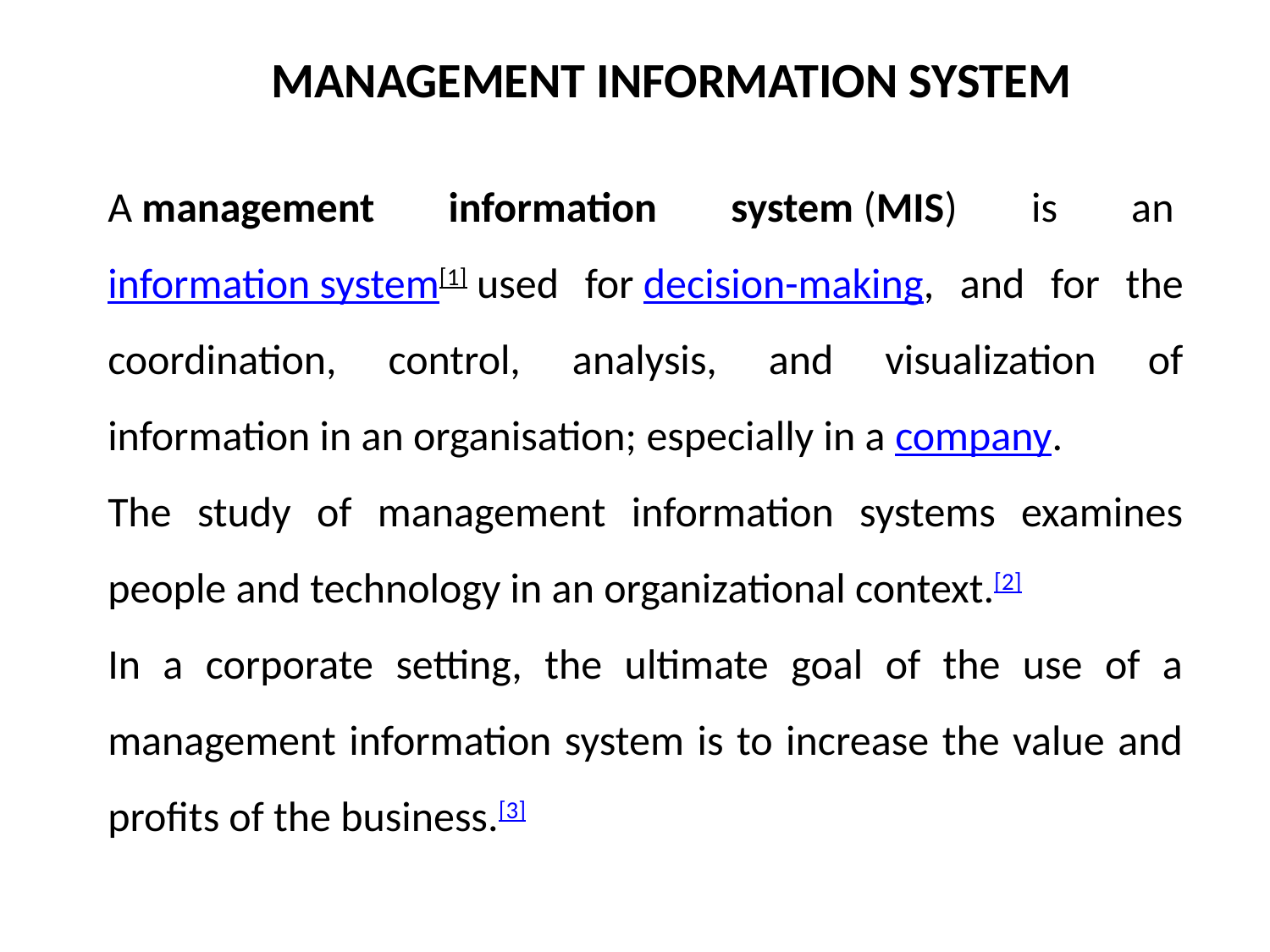

MANAGEMENT INFORMATION SYSTEM
A management information system (MIS) is an information system[1] used for decision-making, and for the coordination, control, analysis, and visualization of information in an organisation; especially in a company.
The study of management information systems examines people and technology in an organizational context.[2]
In a corporate setting, the ultimate goal of the use of a management information system is to increase the value and profits of the business.[3]